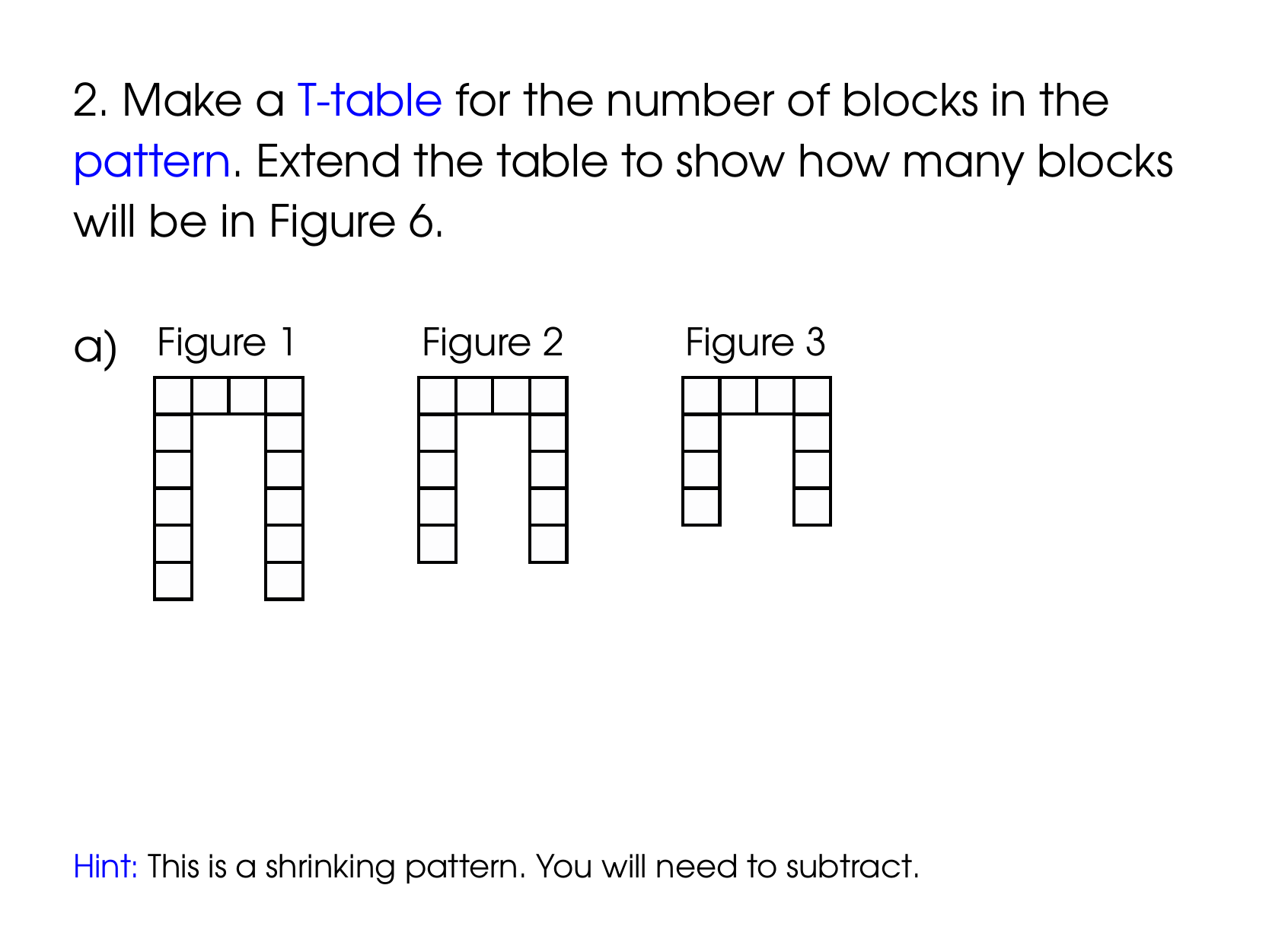

2. Make a T-table for the number of blocks in the pattern. Extend the table to show how many blocks will be in Figure 6.
a)
Figure 1
Figure 2
Figure 3

Hint: This is a shrinking pattern. You will need to subtract.